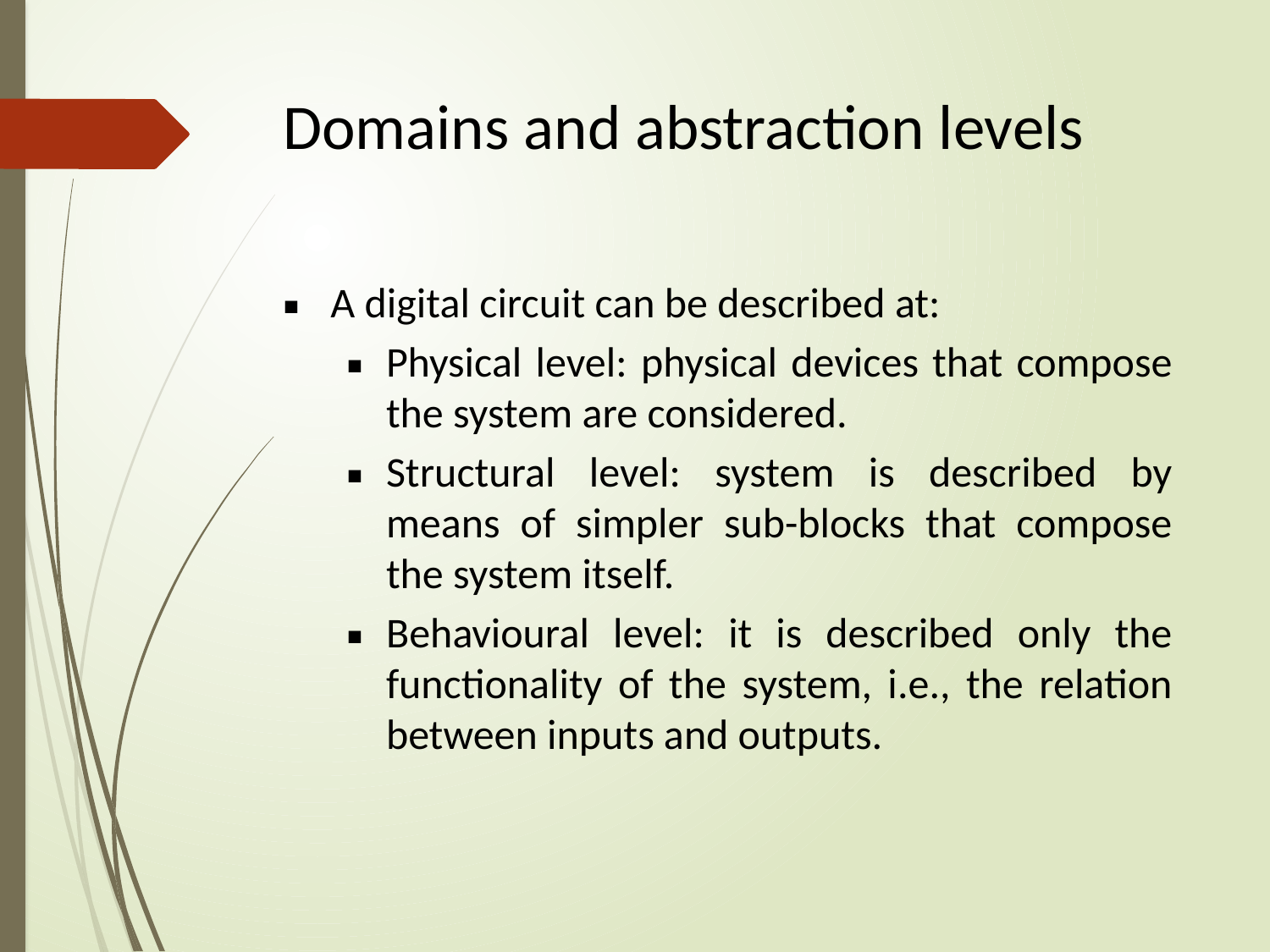

# Domains and abstraction levels
A digital circuit can be described at:
Physical level: physical devices that compose the system are considered.
Structural level: system is described by means of simpler sub-blocks that compose the system itself.
Behavioural level: it is described only the functionality of the system, i.e., the relation between inputs and outputs.